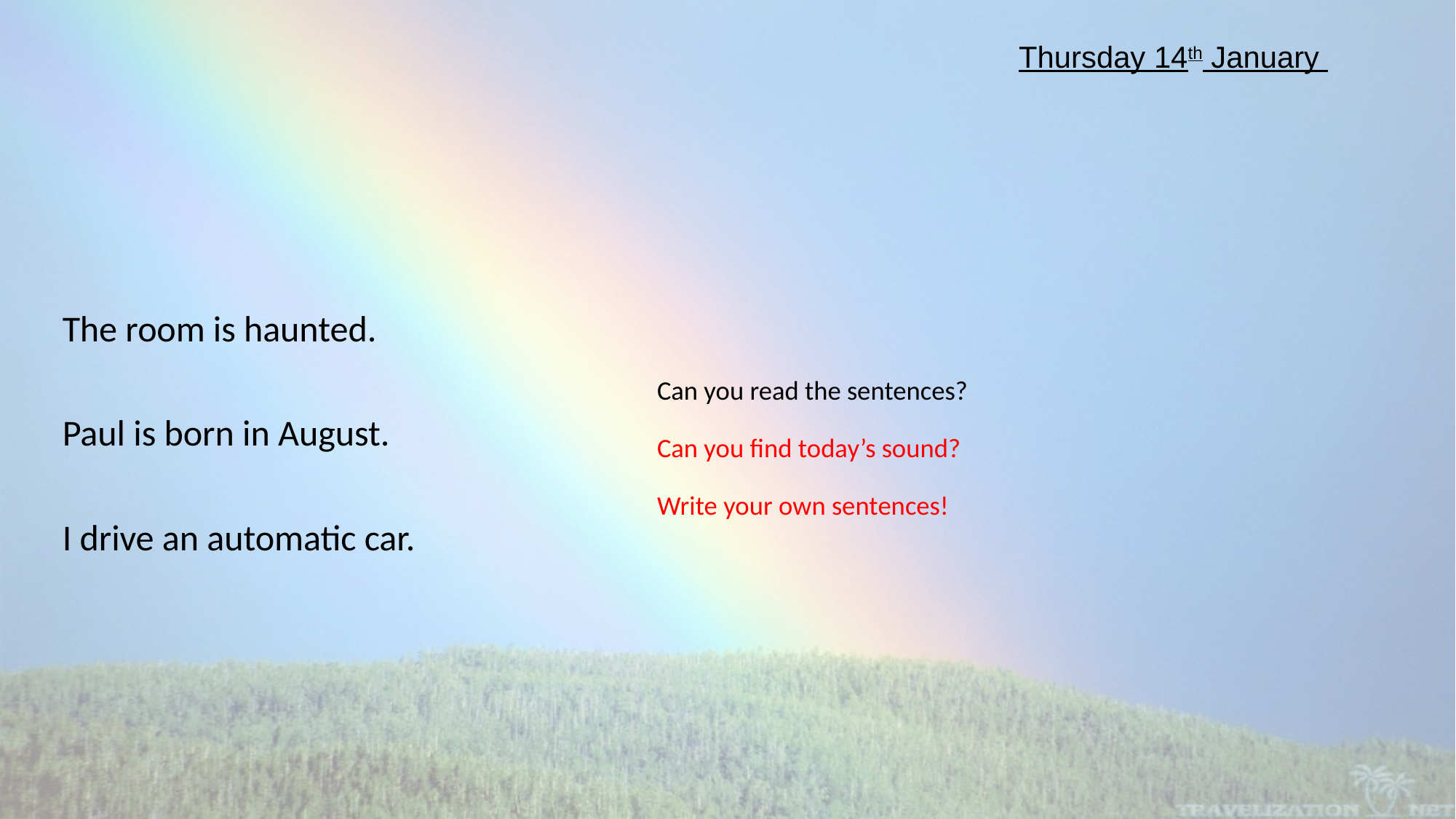

Thursday 14th January
The room is haunted.

Paul is born in August.

I drive an automatic car.

# Can you read the sentences? Can you find today’s sound? Write your own sentences!